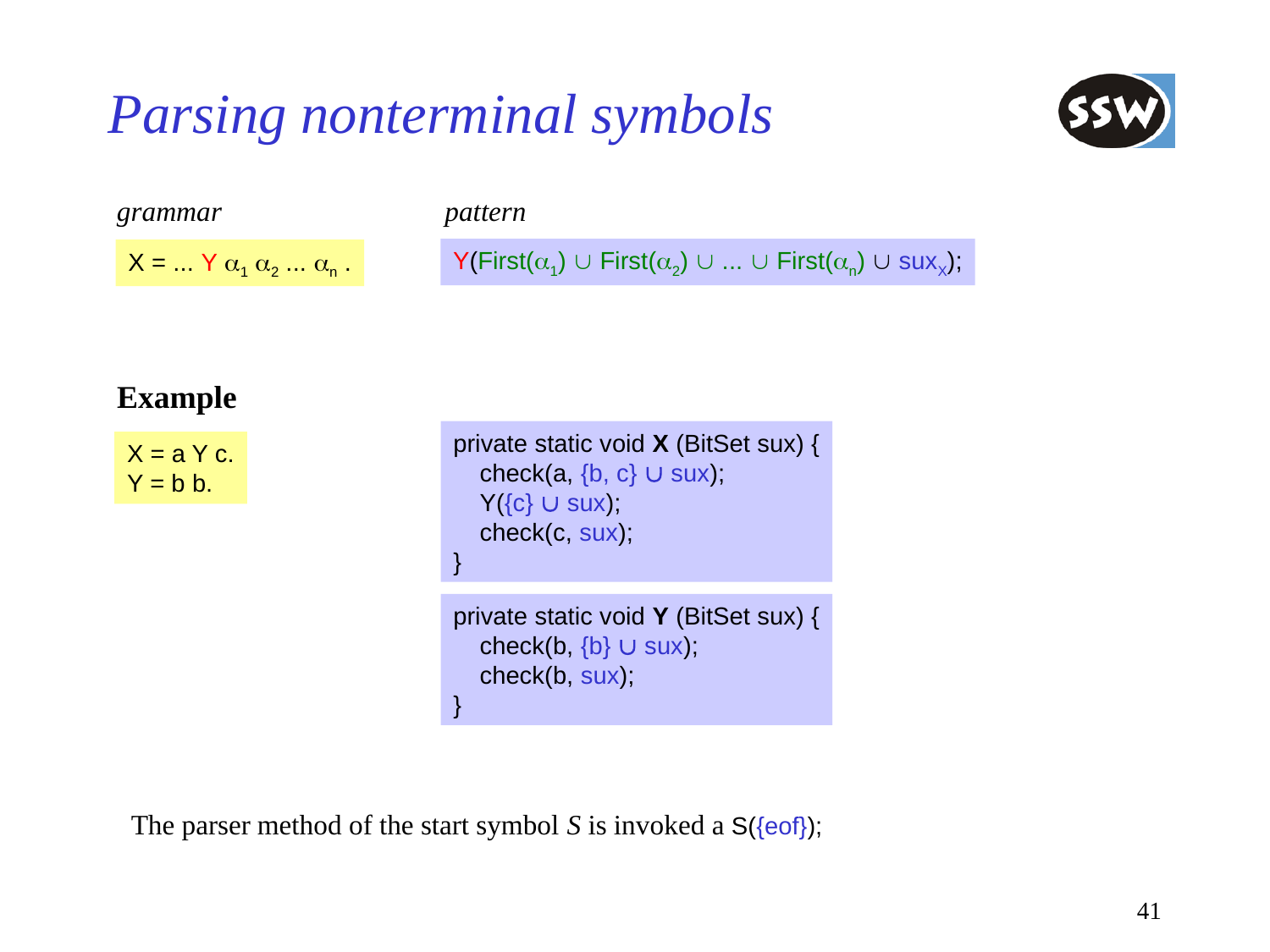

# Parsing nonterminal symbols
grammar
pattern
Y(First(α1) ∪ First(α2) ∪ ... ∪ First(αn) ∪ suxX);
X = ... Y α1 α2 ... αn .
Example
private static void X (BitSet sux) {
	check(a, {b, c} ∪ sux);
	Y({c} ∪ sux);
	check(c, sux);
}
X = a Y c.
Y = b b.
private static void Y (BitSet sux) {
	check(b, {b} ∪ sux);
	check(b, sux);
}
The parser method of the start symbol S is invoked a S({eof});
41